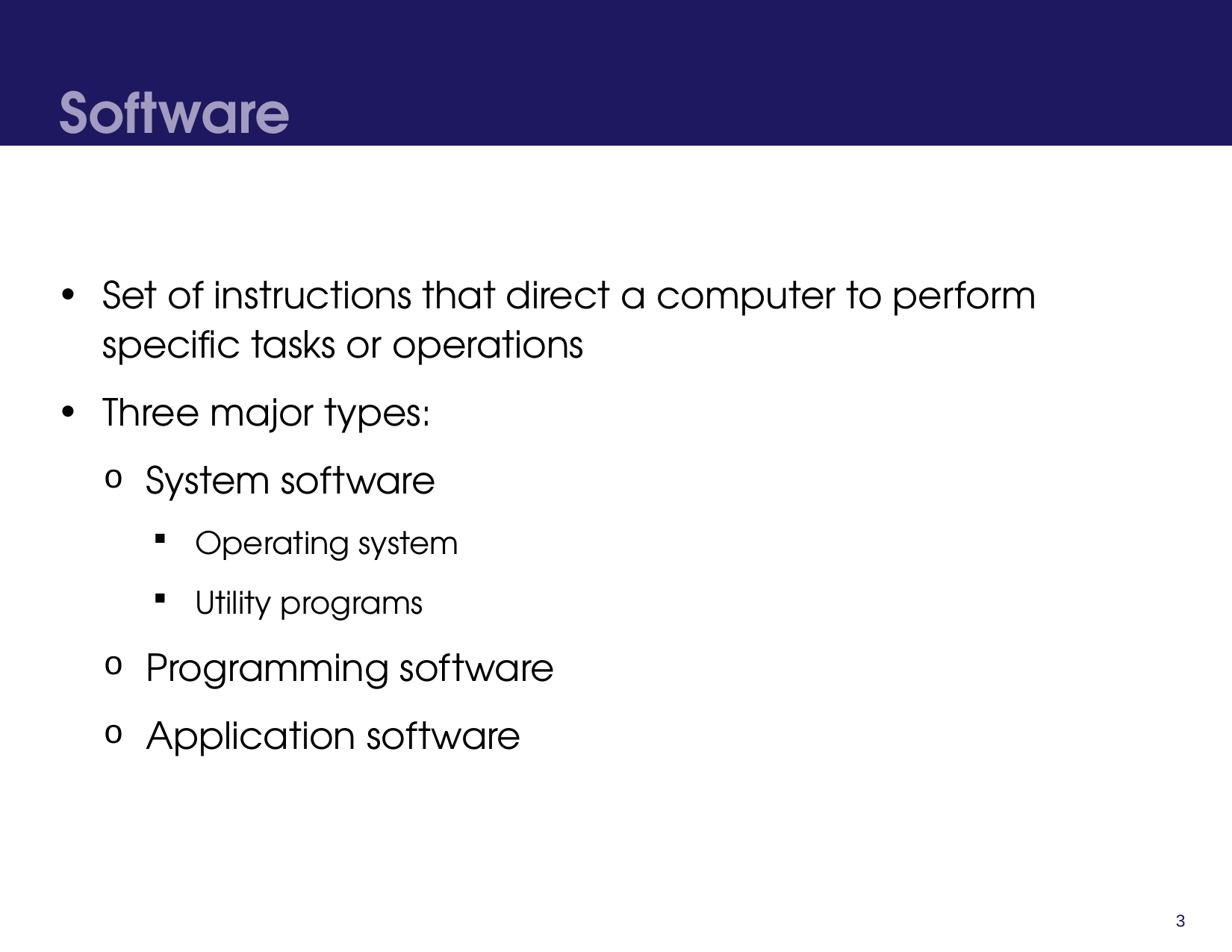

# Software
Set of instructions that direct a computer to perform specific tasks or operations
Three major types:
System software
Operating system
Utility programs
Programming software
Application software
3